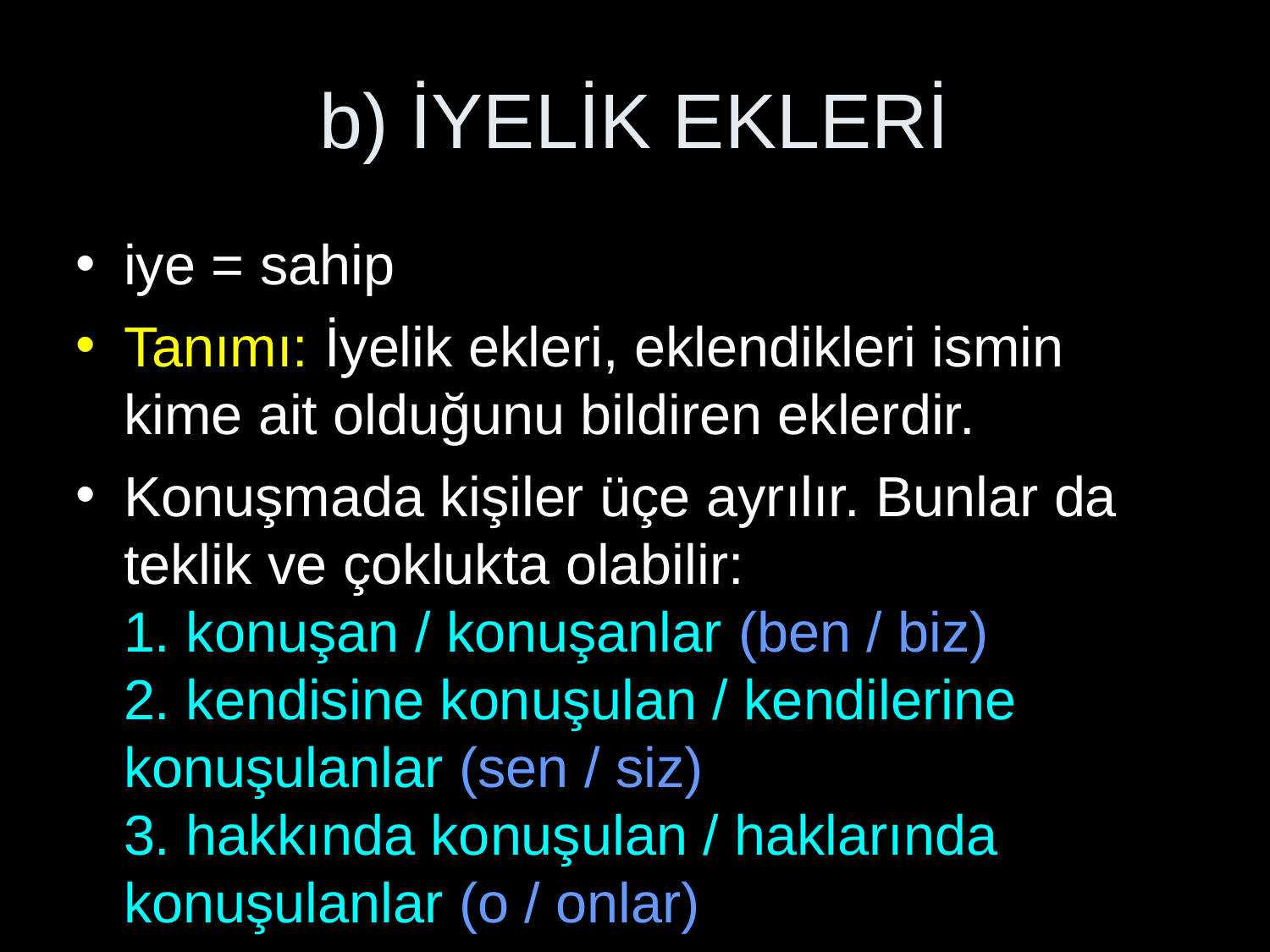

# b) İYELİK EKLERİ
iye = sahip
Tanımı: İyelik ekleri, eklendikleri ismin kime ait olduğunu bildiren eklerdir.
Konuşmada kişiler üçe ayrılır. Bunlar da teklik ve çoklukta olabilir:
1. konuşan / konuşanlar (ben / biz)
2. kendisine konuşulan / kendilerine konuşulanlar (sen / siz)
3. hakkında konuşulan / haklarında konuşulanlar (o / onlar)